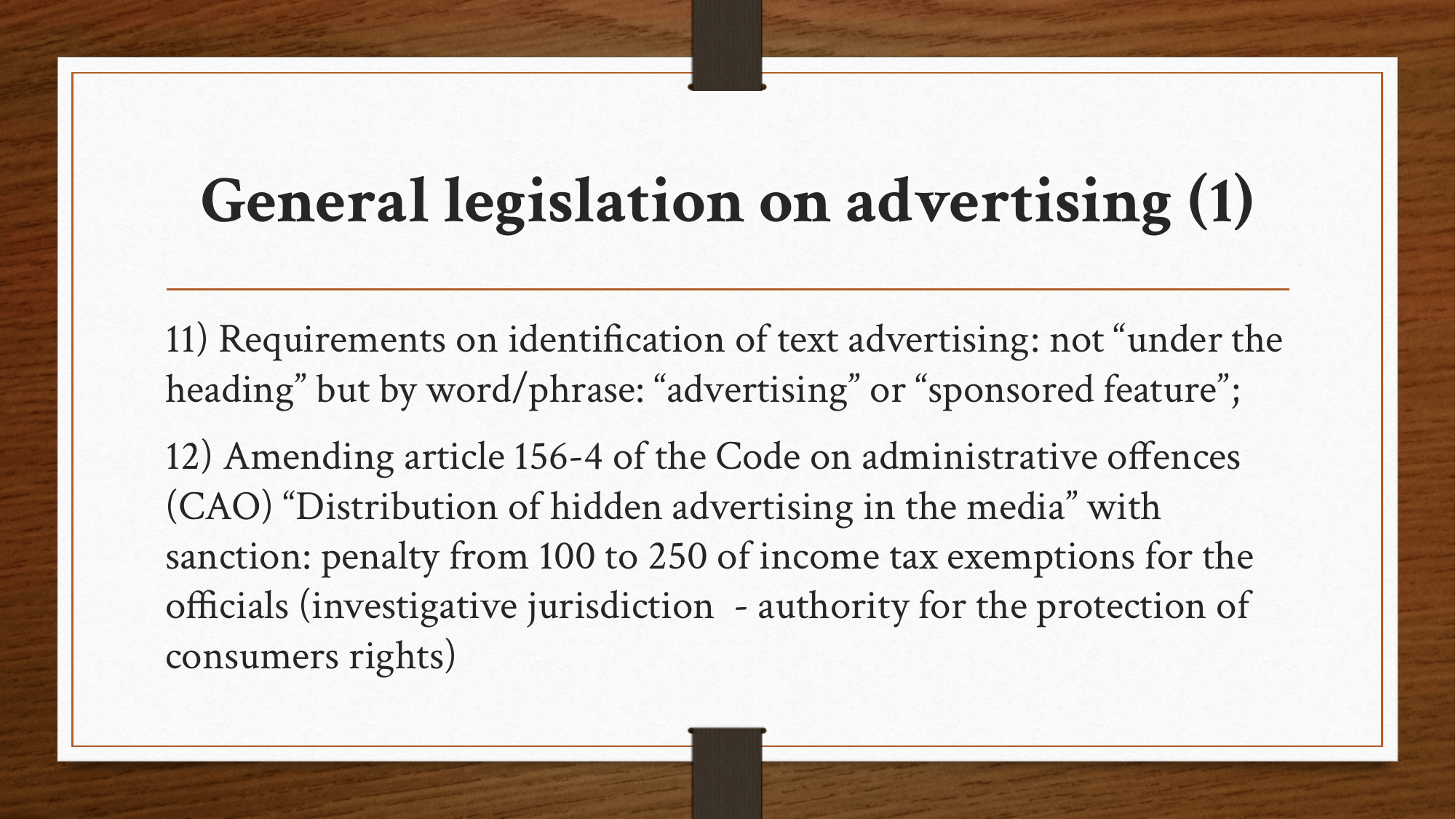

# General legislation on advertising (1)
11) Requirements on identification of text advertising: not “under the heading” but by word/phrase: “advertising” or “sponsored feature”;
12) Amending article 156-4 of the Code on administrative offences (CAO) “Distribution of hidden advertising in the media” with sanction: penalty from 100 to 250 of income tax exemptions for the officials (investigative jurisdiction  - authority for the protection of consumers rights)